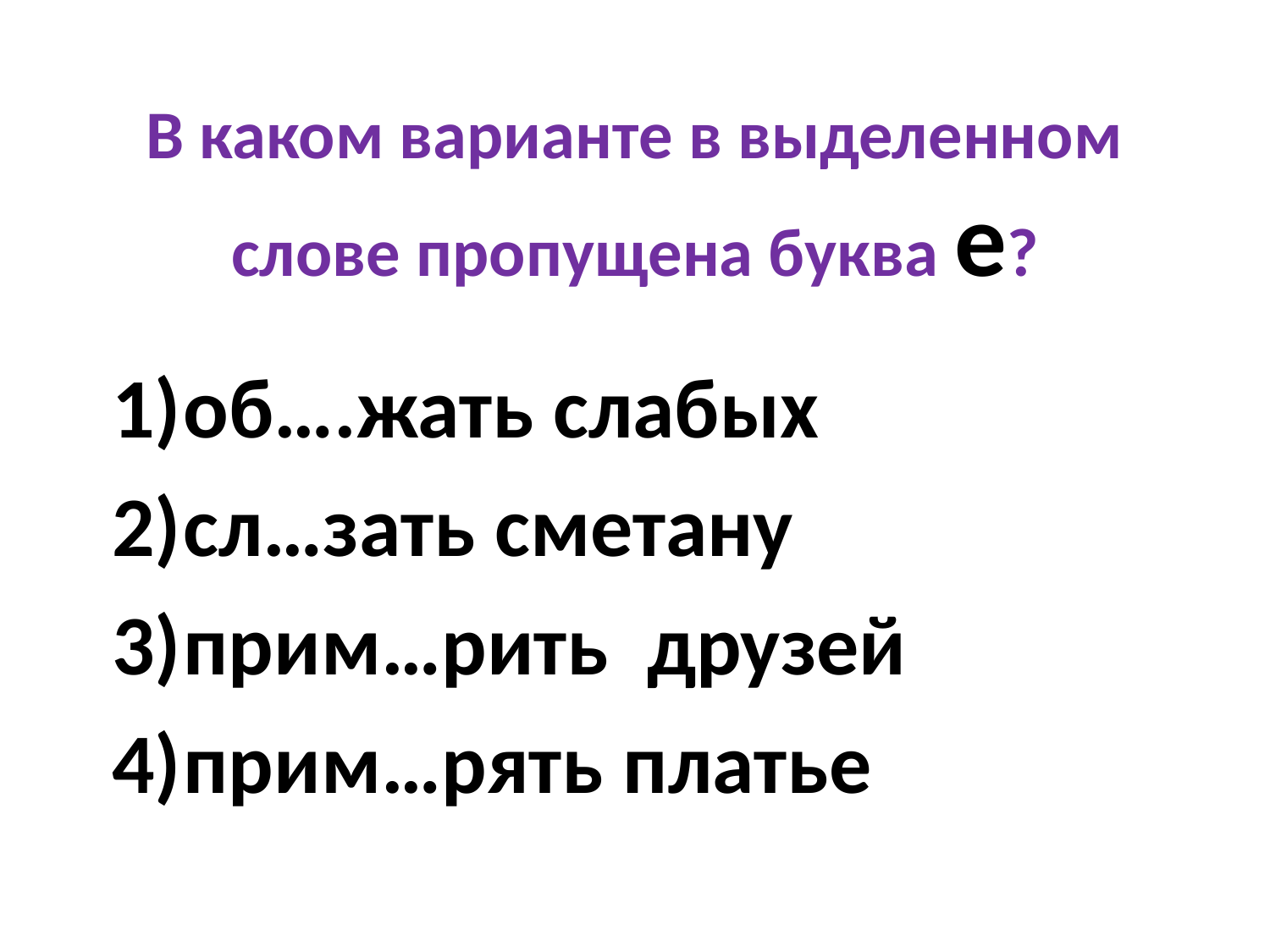

# В каком варианте в выделенном слове пропущена буква е?
об….жать слабых
сл…зать сметану
прим…рить  друзей
прим…рять платье